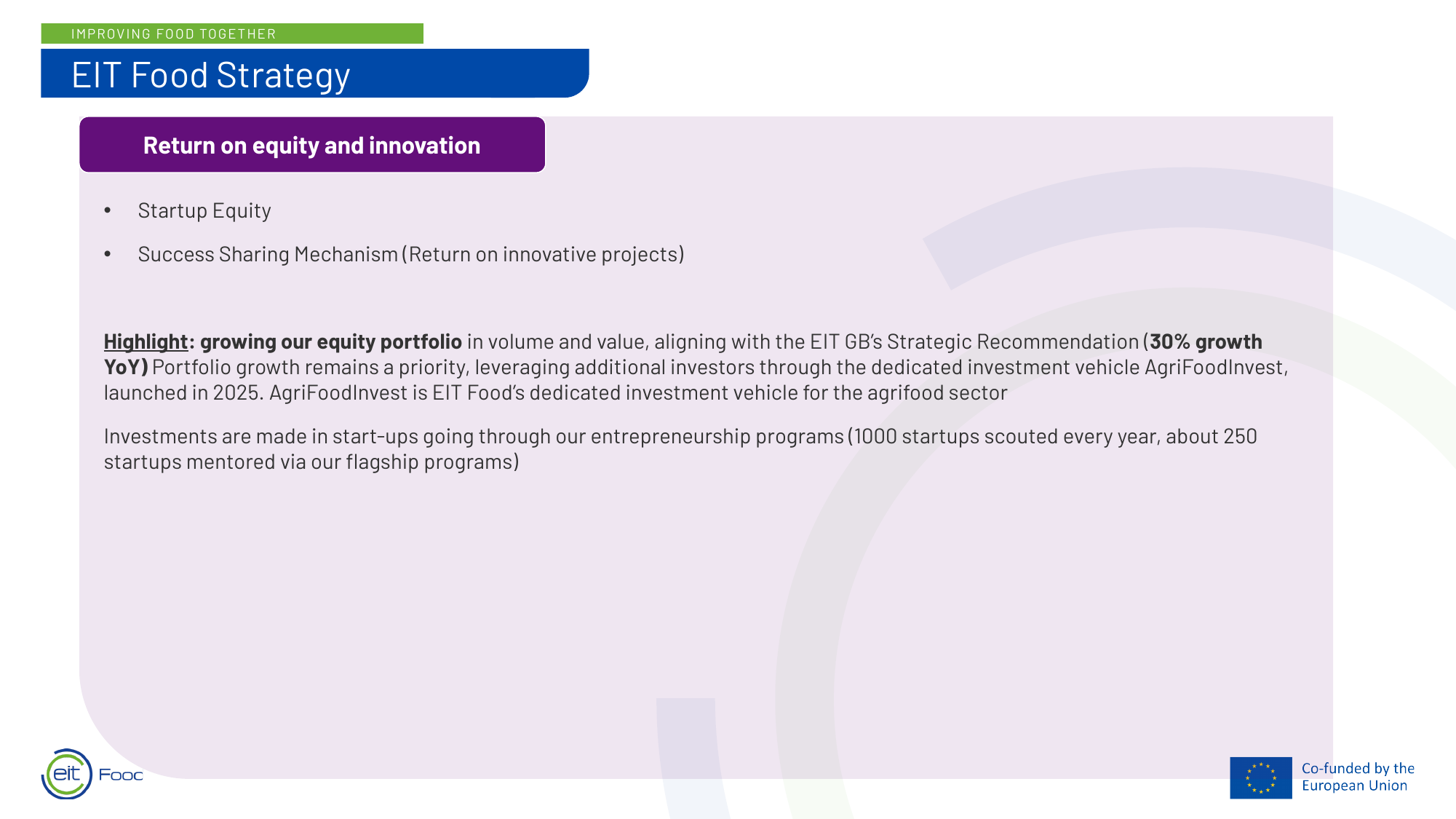

IMPROVING FOOD TOGETHER
EIT Food Strategy

Return on equity and innovation
Startup Equity
Success Sharing Mechanism (Return on innovative projects)

Highlight: growing our equity portfolio in volume and value, aligning with the EIT GB’s Strategic Recommendation (30% growth YoY) Portfolio growth remains a priority, leveraging additional investors through the dedicated investment vehicle AgriFoodInvest, launched in 2025. AgriFoodInvest is EIT Food’s dedicated investment vehicle for the agrifood sector
Investments are made in start-ups going through our entrepreneurship programs (1000 startups scouted every year, about 250 startups mentored via our flagship programs)